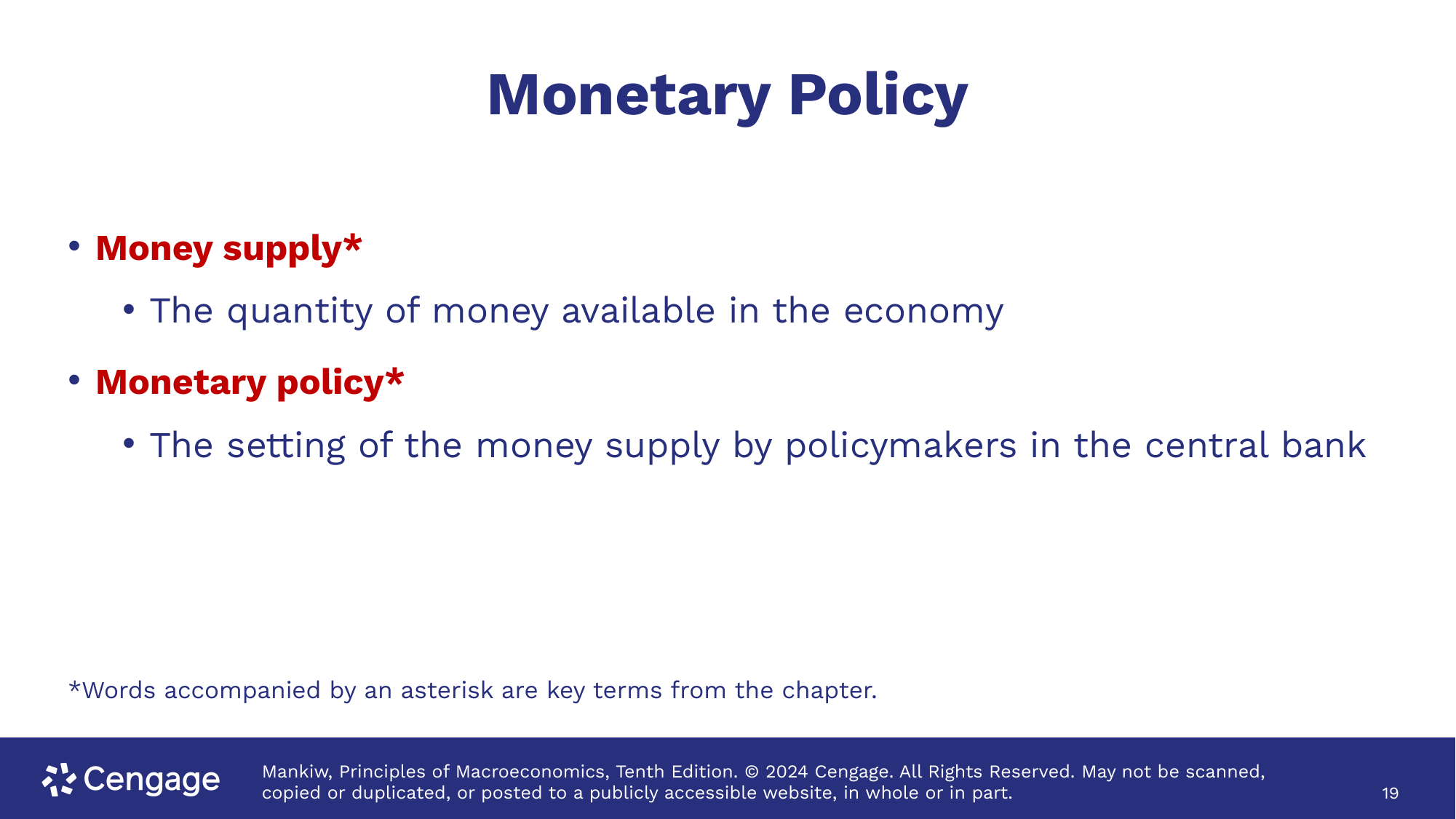

# Monetary Policy
Money supply*
The quantity of money available in the economy
Monetary policy*
The setting of the money supply by policymakers in the central bank
*Words accompanied by an asterisk are key terms from the chapter.